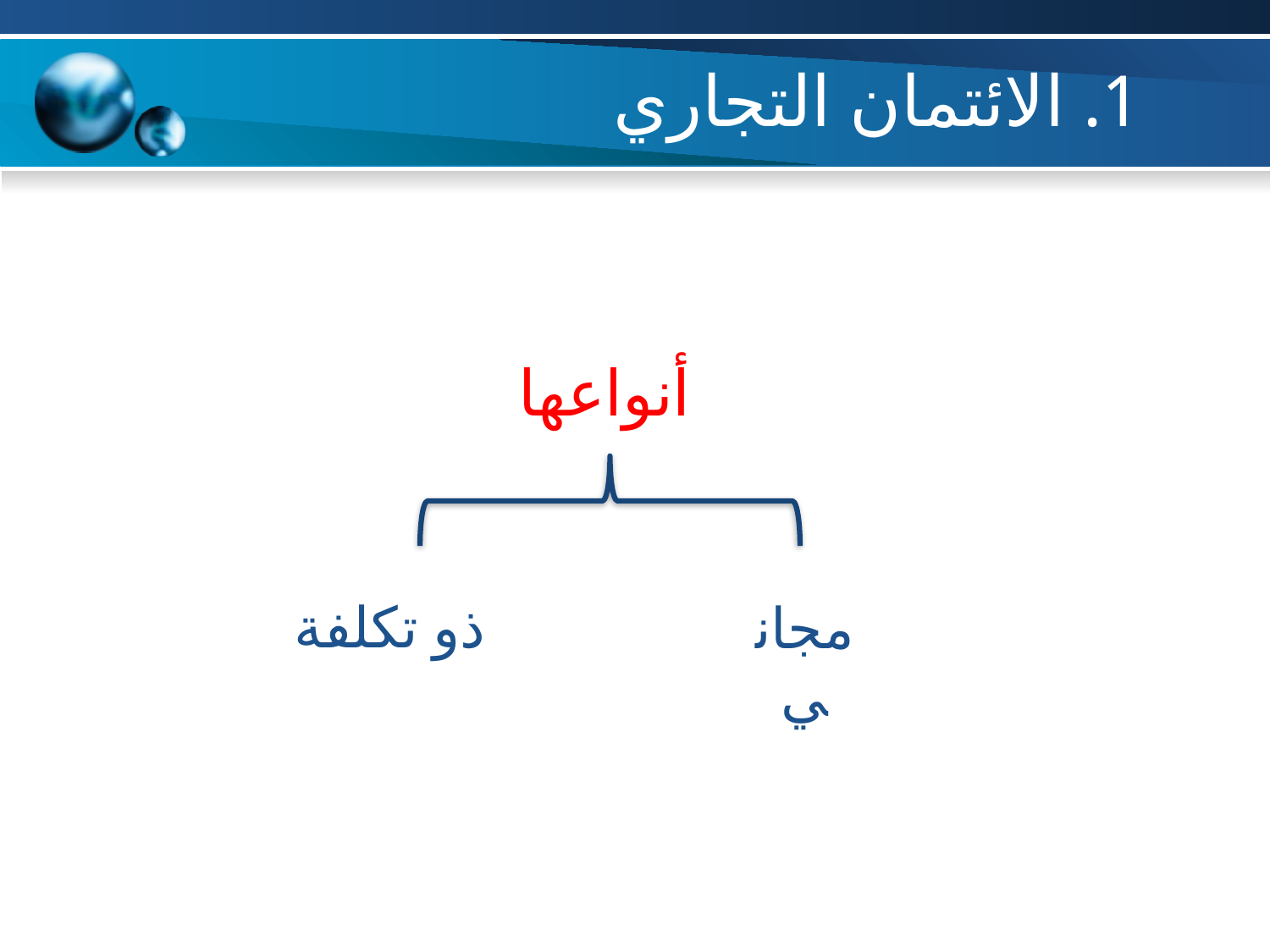

# 1. الائتمان التجاري

أنواعها
ذو تكلفة
مجاني